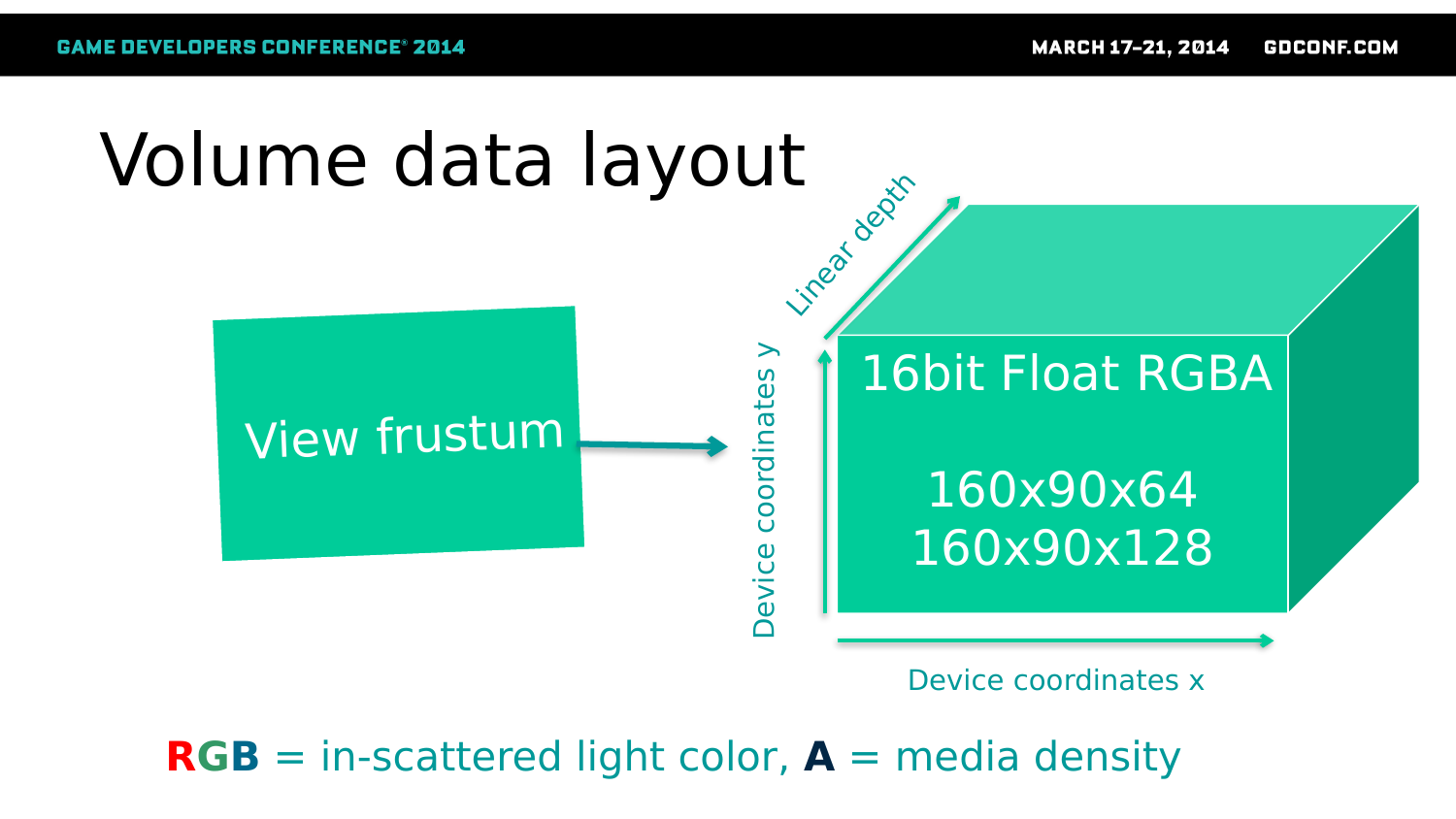

# Volume data layout
16bit Float RGBA

160x90x64
160x90x128

Linear depth
View frustum
Device coordinates y
Device coordinates x
RGB = in-scattered light color, A = media density